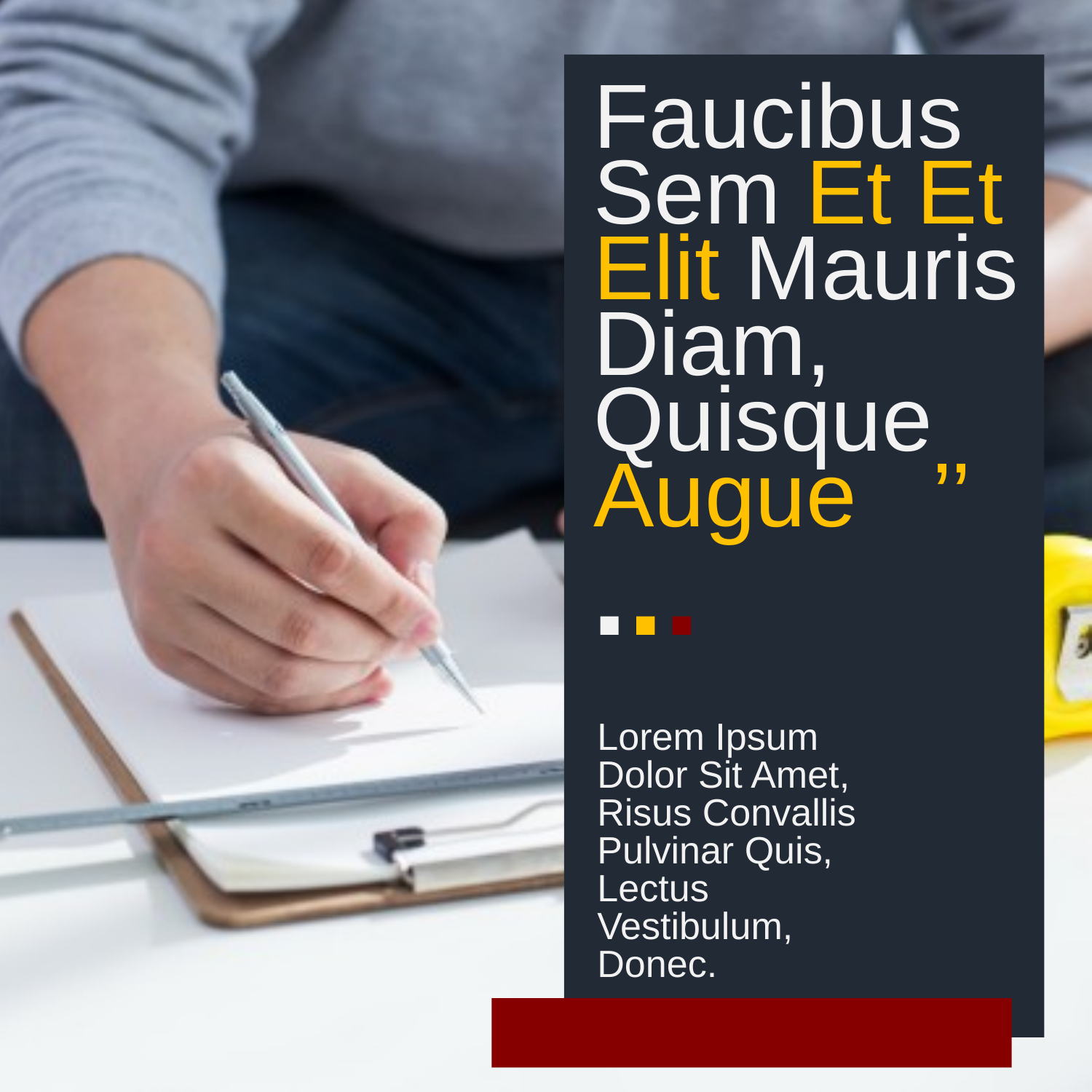

Faucibus Sem Et Et Elit Mauris Diam, Quisque Augue   ’’

Lorem Ipsum Dolor Sit Amet, Risus Convallis Pulvinar Quis, Lectus Vestibulum, Donec.